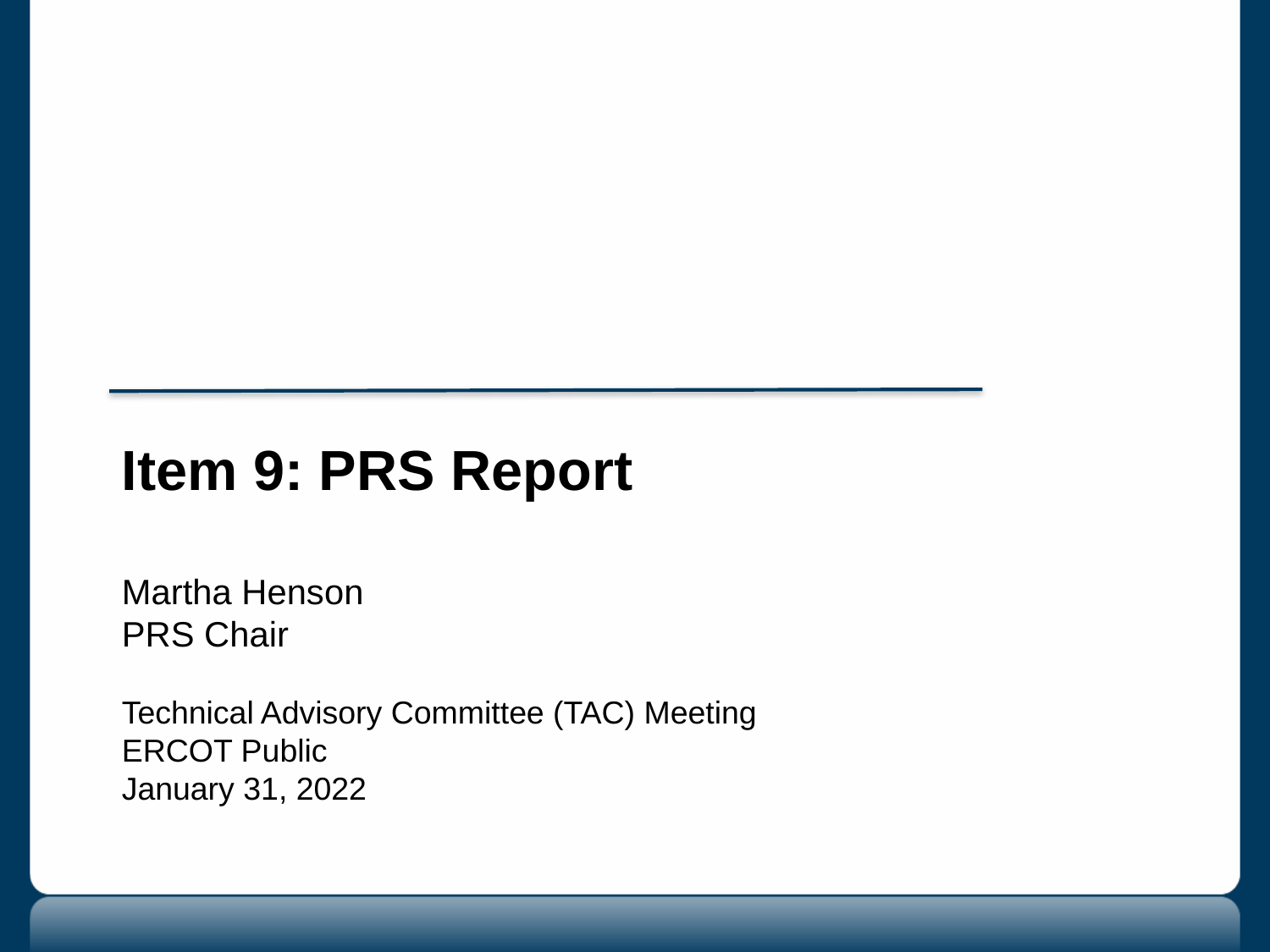

Item 9: PRS Report

Martha Henson
PRS Chair

Technical Advisory Committee (TAC) Meeting
ERCOT Public
January 31, 2022